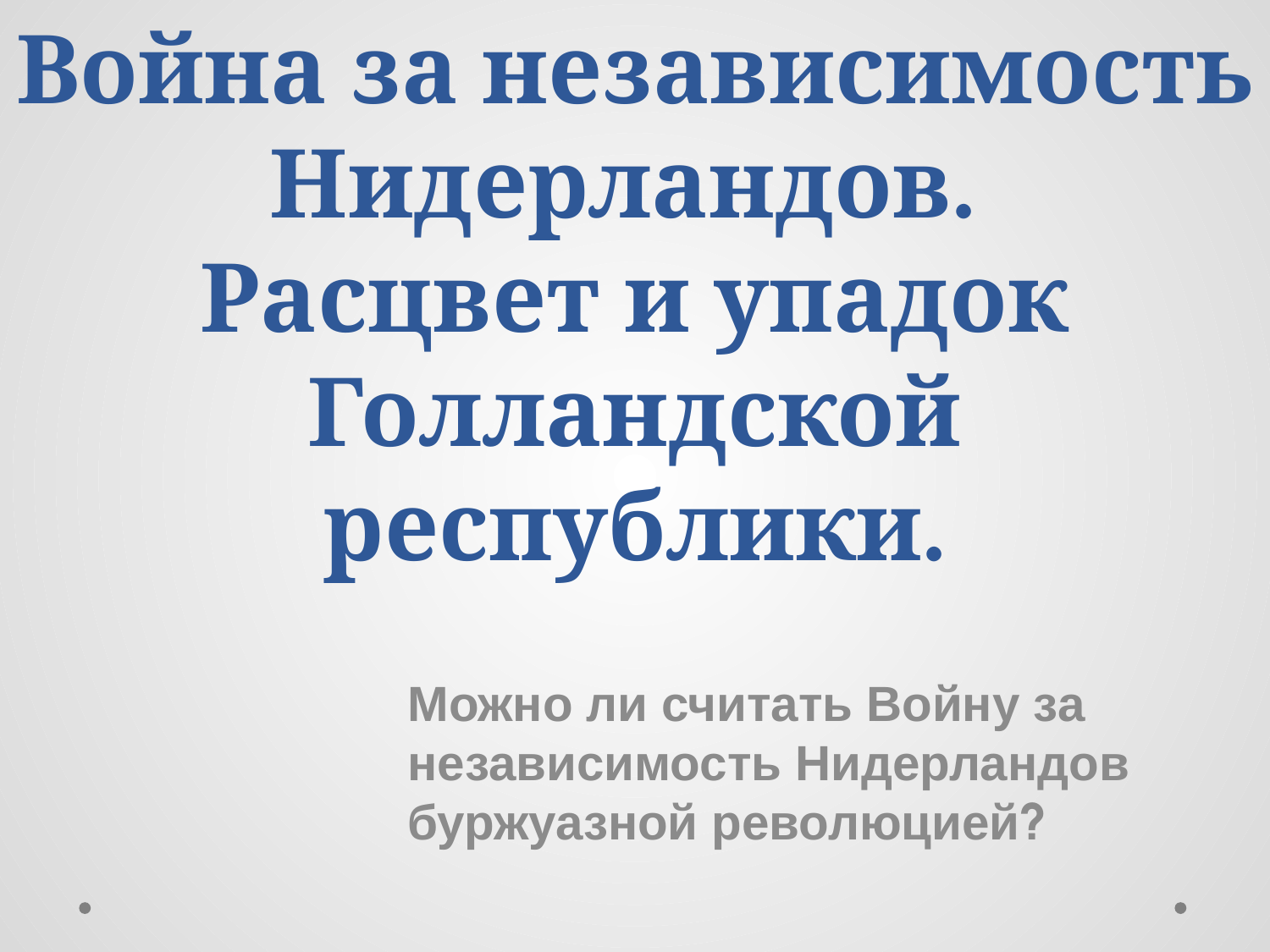

# Война за независимость Нидерландов. Расцвет и упадок Голландской республики.
Можно ли считать Войну за независимость Нидерландов буржуазной революцией?